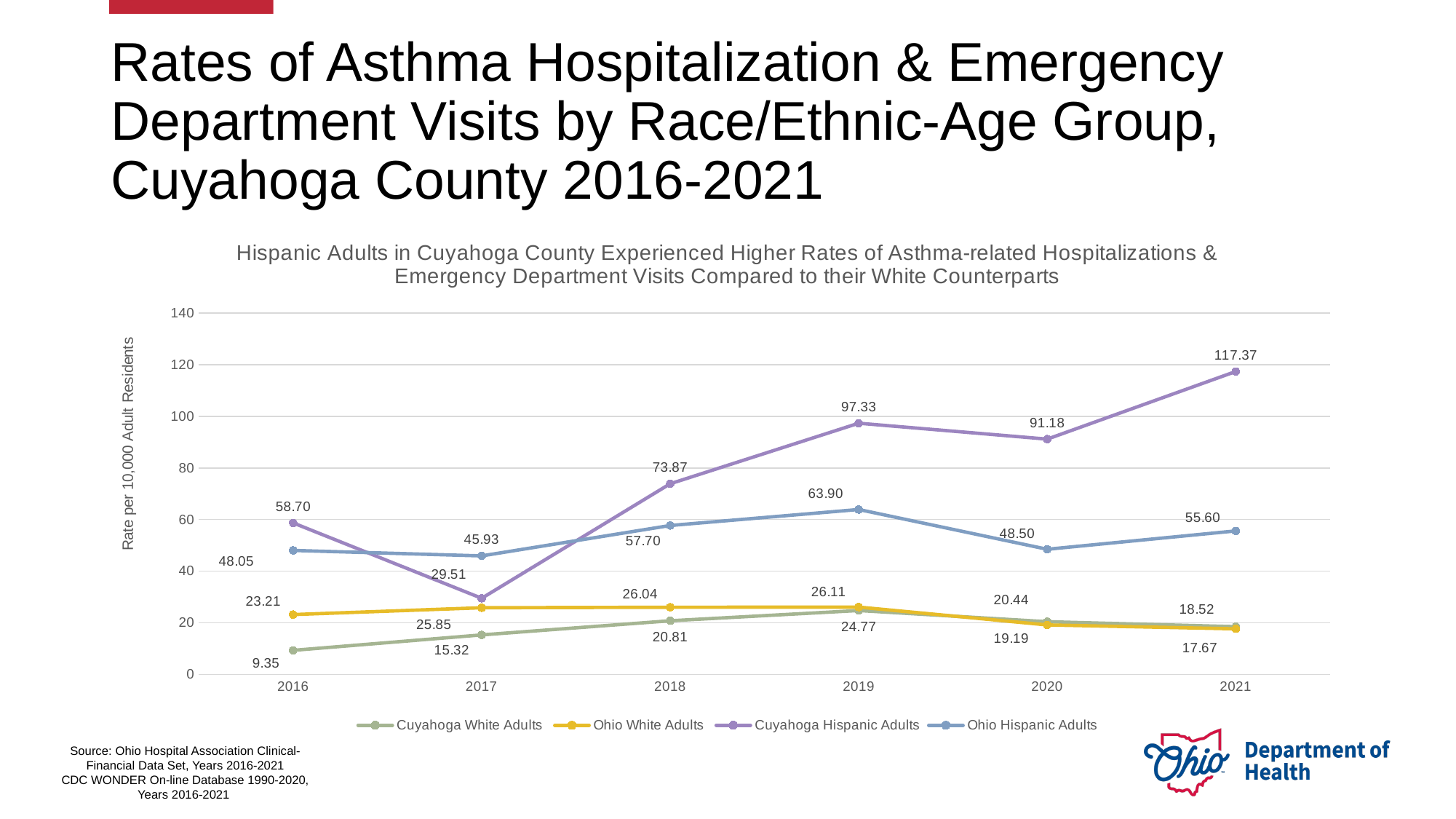

# Rates of Asthma Hospitalization & Emergency Department Visits by Race/Ethnic-Age Group, Cuyahoga County 2016-2021

### Chart: Hispanic Adults in Cuyahoga County Experienced Higher Rates of Asthma-related Hospitalizations & Emergency Department Visits Compared to their White Counterparts

| Category | Cuyahoga White Adults  | Ohio White Adults  | Cuyahoga Hispanic Adults | Ohio Hispanic Adults |
|---|---|---|---|---|
| 2016 | 9.35 | 23.20592166597401 | 58.7024802339435 | 48.05164968244635 |
| 2017 | 15.32 | 25.853660865460142 | 29.5145793649132 | 45.93274187747272 |
| 2018 | 20.81 | 26.037747990511647 | 73.8748143092303 | 57.70456845843795 |
| 2019 | 24.77 | 26.108100890416257 | 97.3279065652097 | 63.897430189361785 |
| 2020 | 20.44 | 19.1923341752451 | 91.1786093863624 | 48.498576020518634 |
| 2021 | 18.52 | 17.67458023399103 | 117.370035046729 | 55.598992268265135 |
Source: Ohio Hospital Association Clinical-Financial Data Set, Years 2016-2021
CDC WONDER On-line Database 1990-2020, Years 2016-2021